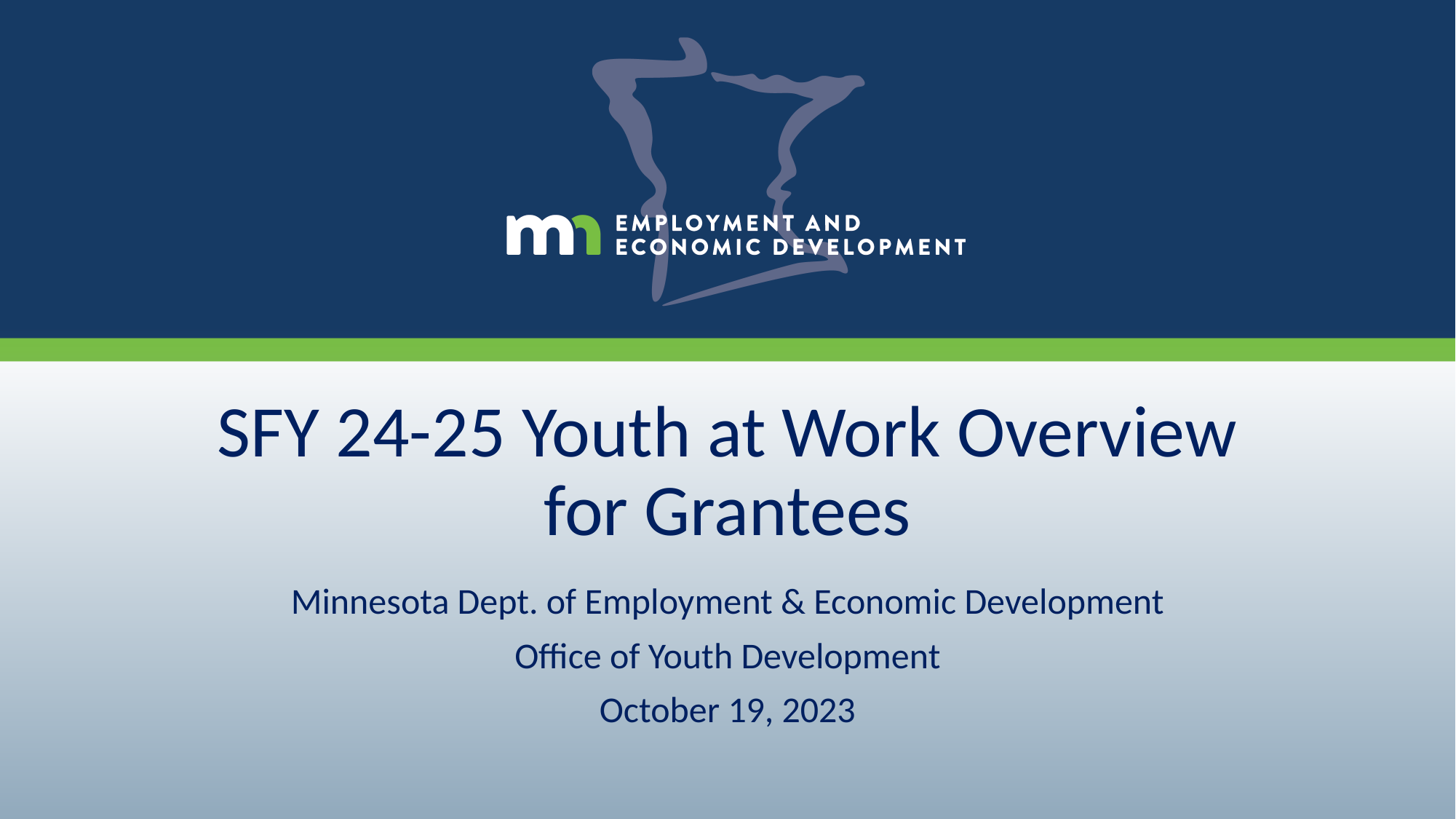

# SFY 24-25 Youth at Work Overview for Grantees
Minnesota Dept. of Employment & Economic Development
Office of Youth Development
October 19, 2023